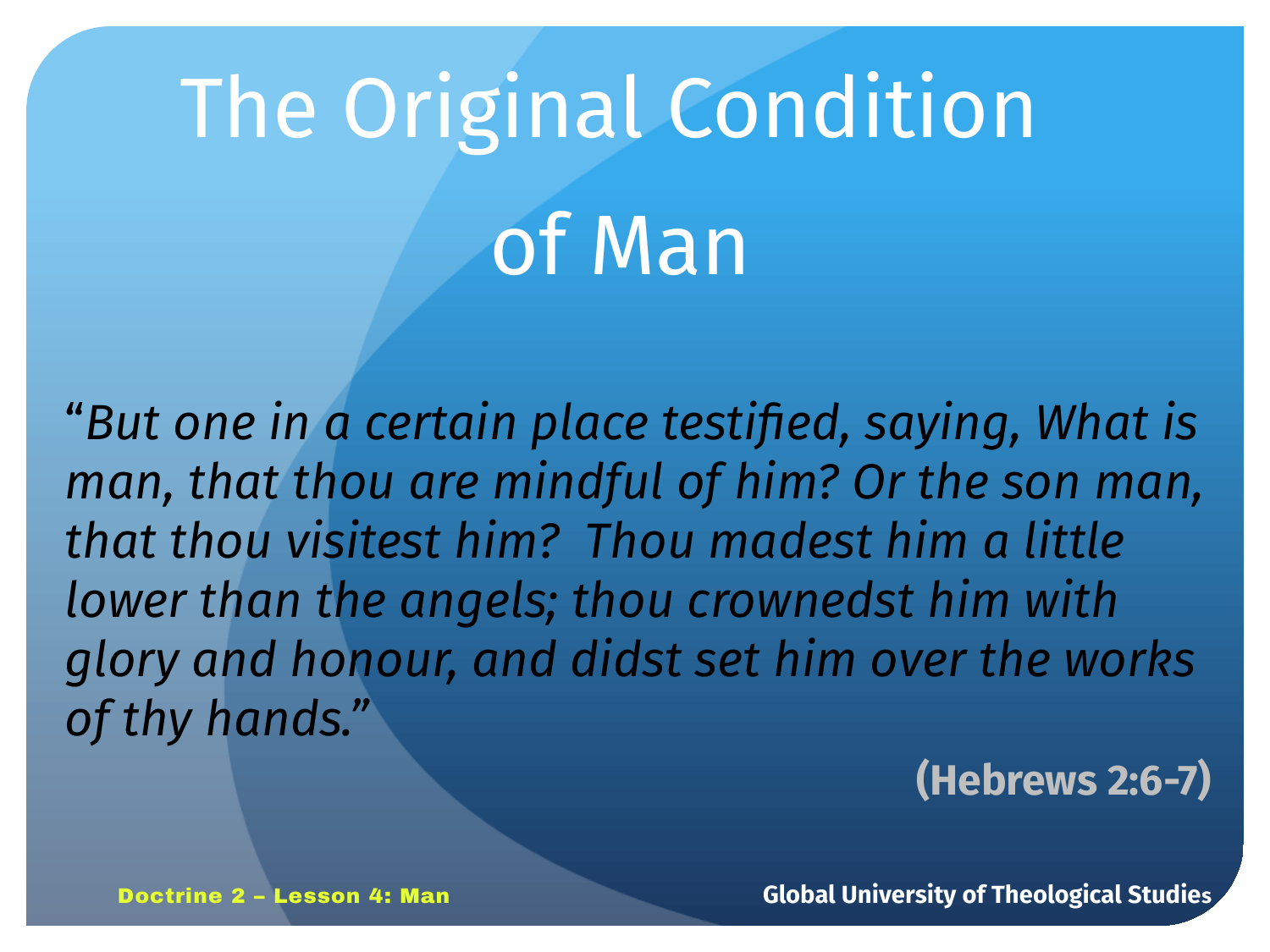

The Original Condition
of Man
“But one in a certain place testified, saying, What is man, that thou are mindful of him? Or the son man, that thou visitest him?  Thou madest him a little lower than the angels; thou crownedst him with glory and honour, and didst set him over the works of thy hands.”
 (Hebrews 2:6-7)
Doctrine 2 – Lesson 4: Man  	                                   Global University of Theological Studies